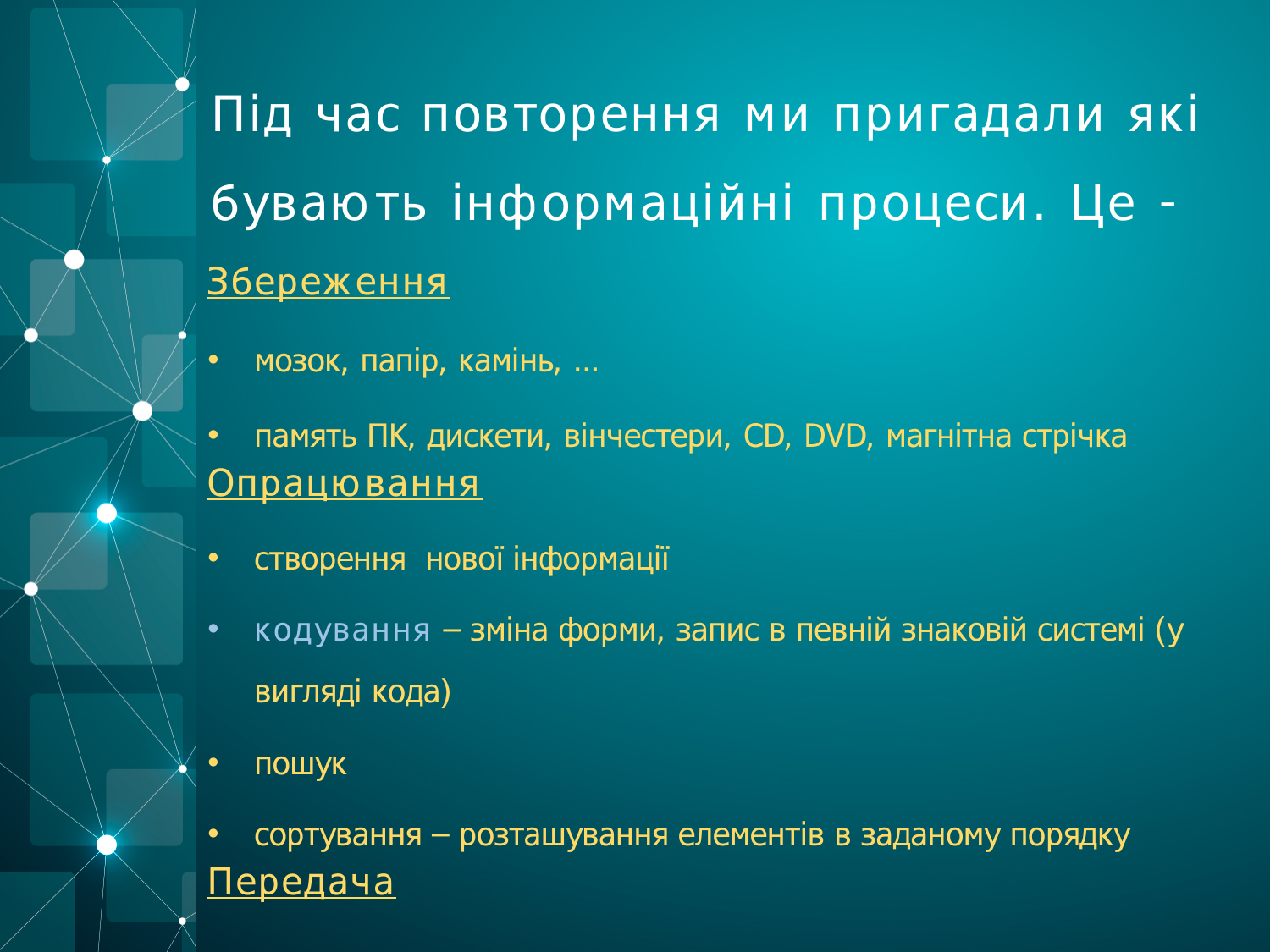

# Під час повторення ми пригадали які бувають інформаційні процеси. Це -
Збереження
мозок, папір, камінь, …
память ПК, дискети, вінчестери, CD, DVD, магнітна стрічка
Опрацювання
створення  нової інформації
кодування – зміна форми, запис в певній знаковій системі (у вигляді кода)
пошук
сортування – розташування елементів в заданому порядку
Передача